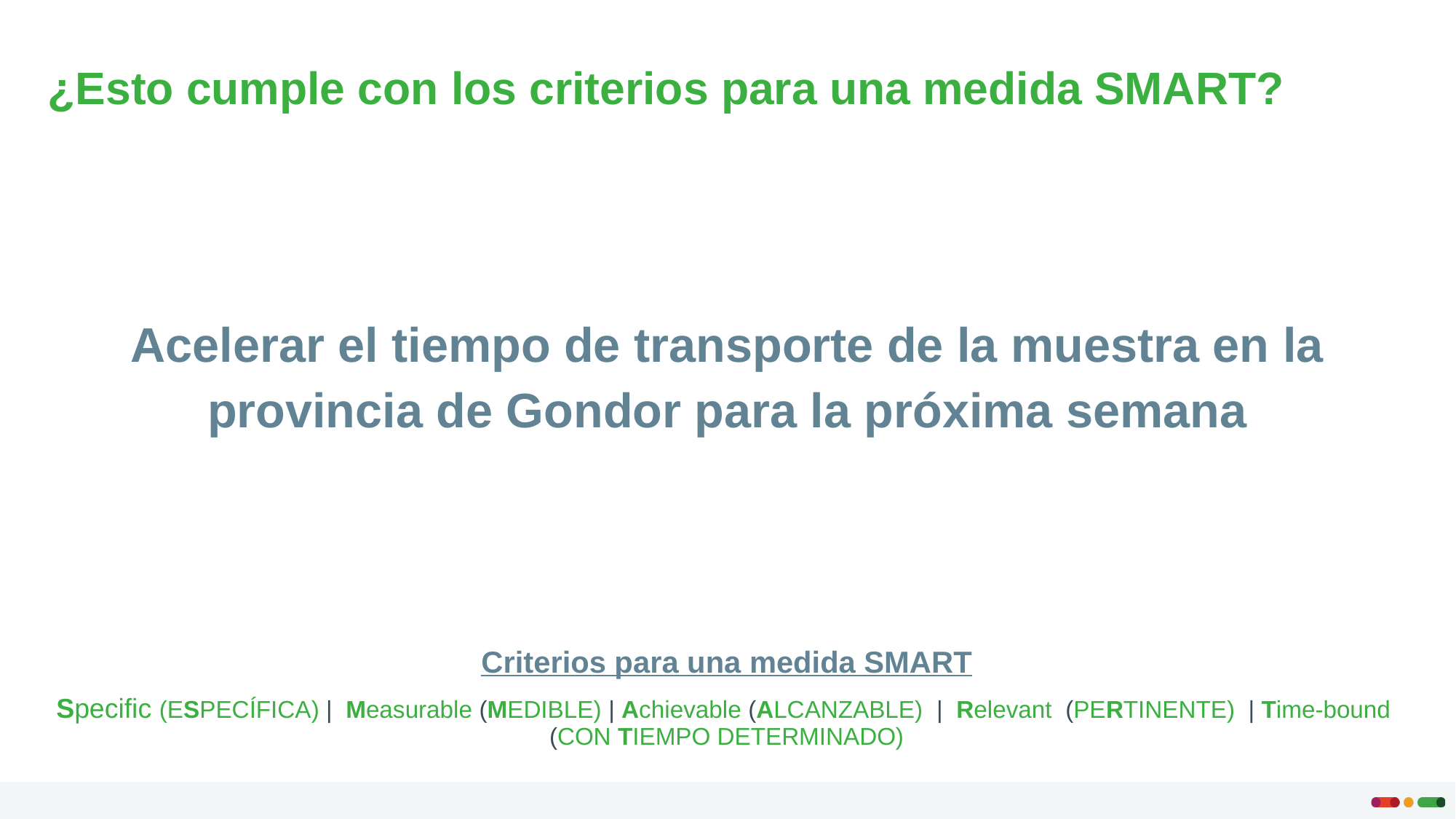

¿Esto cumple con los criterios para una medida SMART?
Acelerar el tiempo de transporte de la muestra en la provincia de Gondor para la próxima semana
Criterios para una medida SMART
Specific (ESPECÍFICA) |  Measurable (MEDIBLE) | Achievable (ALCANZABLE)  |  Relevant  (PERTINENTE)  | Time-bound
(CON TIEMPO DETERMINADO)